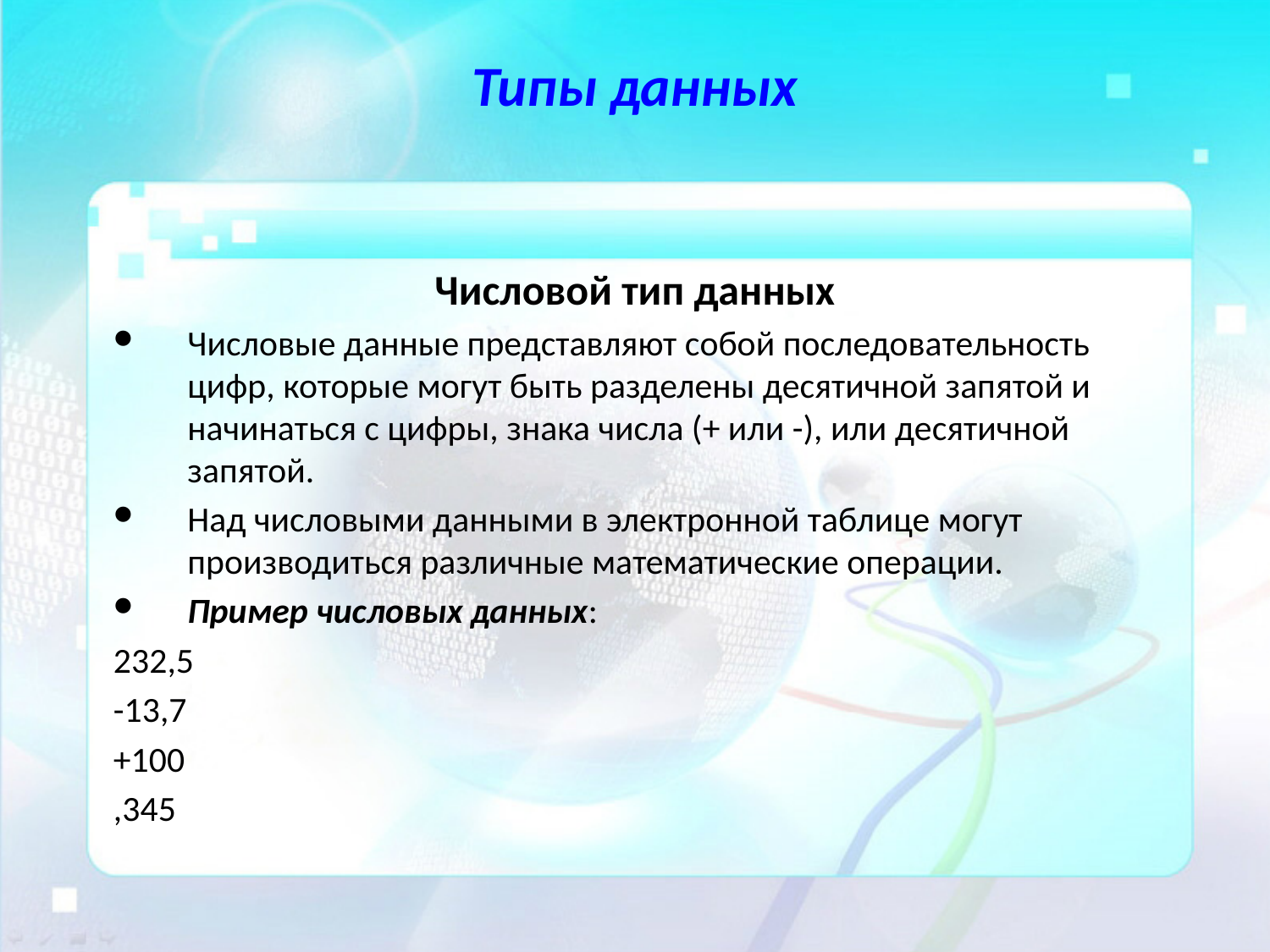

# Типы данных
Числовой тип данных
Числовые данные представляют собой последовательность цифр, которые могут быть разделены десятичной запятой и начинаться с цифры, знака числа (+ или -), или десятичной запятой.
Над числовыми данными в электронной таблице могут производиться различные математические операции.
Пример числовых данных:
232,5
-13,7
+100
,345